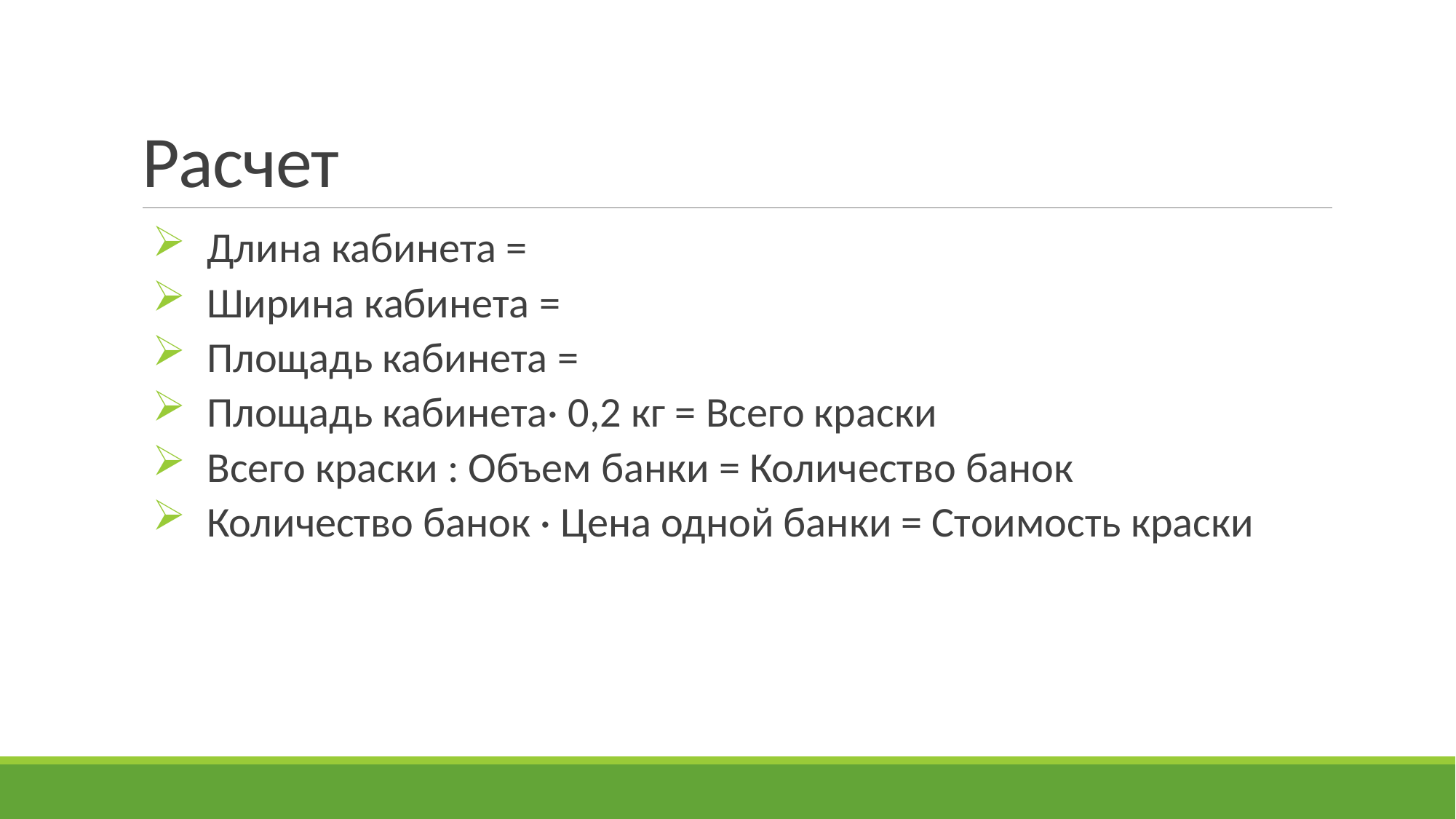

# Расчет
Длина кабинета =
Ширина кабинета =
Площадь кабинета =
Площадь кабинета· 0,2 кг = Всего краски
Всего краски : Объем банки = Количество банок
Количество банок · Цена одной банки = Стоимость краски